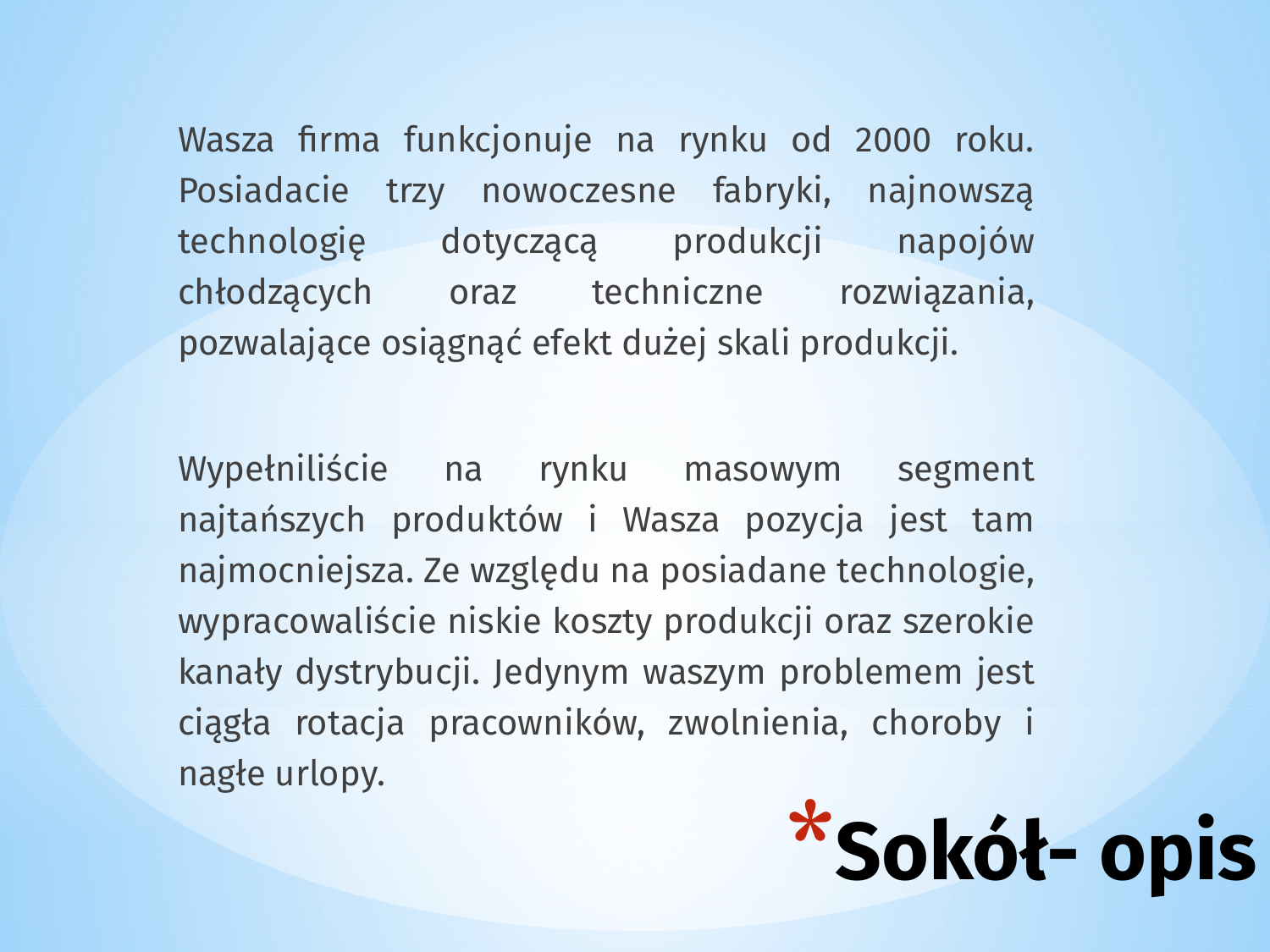

Wasza firma funkcjonuje na rynku od 2000 roku. Posiadacie trzy nowoczesne fabryki, najnowszą technologię dotyczącą produkcji napojów chłodzących oraz techniczne rozwiązania, pozwalające osiągnąć efekt dużej skali produkcji.

Wypełniliście na rynku masowym segment najtańszych produktów i Wasza pozycja jest tam najmocniejsza. Ze względu na posiadane technologie, wypracowaliście niskie koszty produkcji oraz szerokie kanały dystrybucji. Jedynym waszym problemem jest ciągła rotacja pracowników, zwolnienia, choroby i nagłe urlopy.
# Sokół- opis